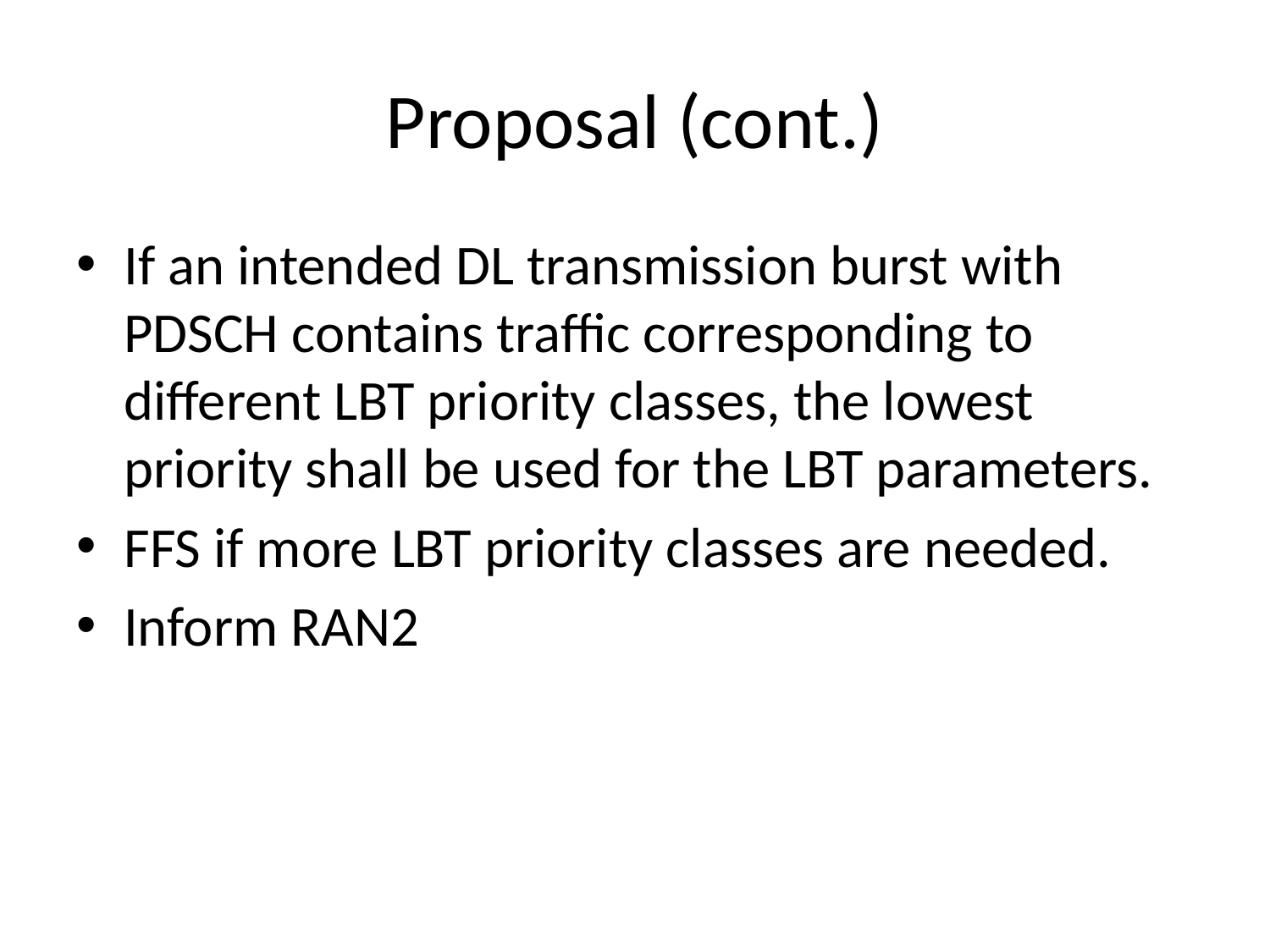

# Proposal (cont.)
If an intended DL transmission burst with PDSCH contains traffic corresponding to different LBT priority classes, the lowest priority shall be used for the LBT parameters.
FFS if more LBT priority classes are needed.
Inform RAN2